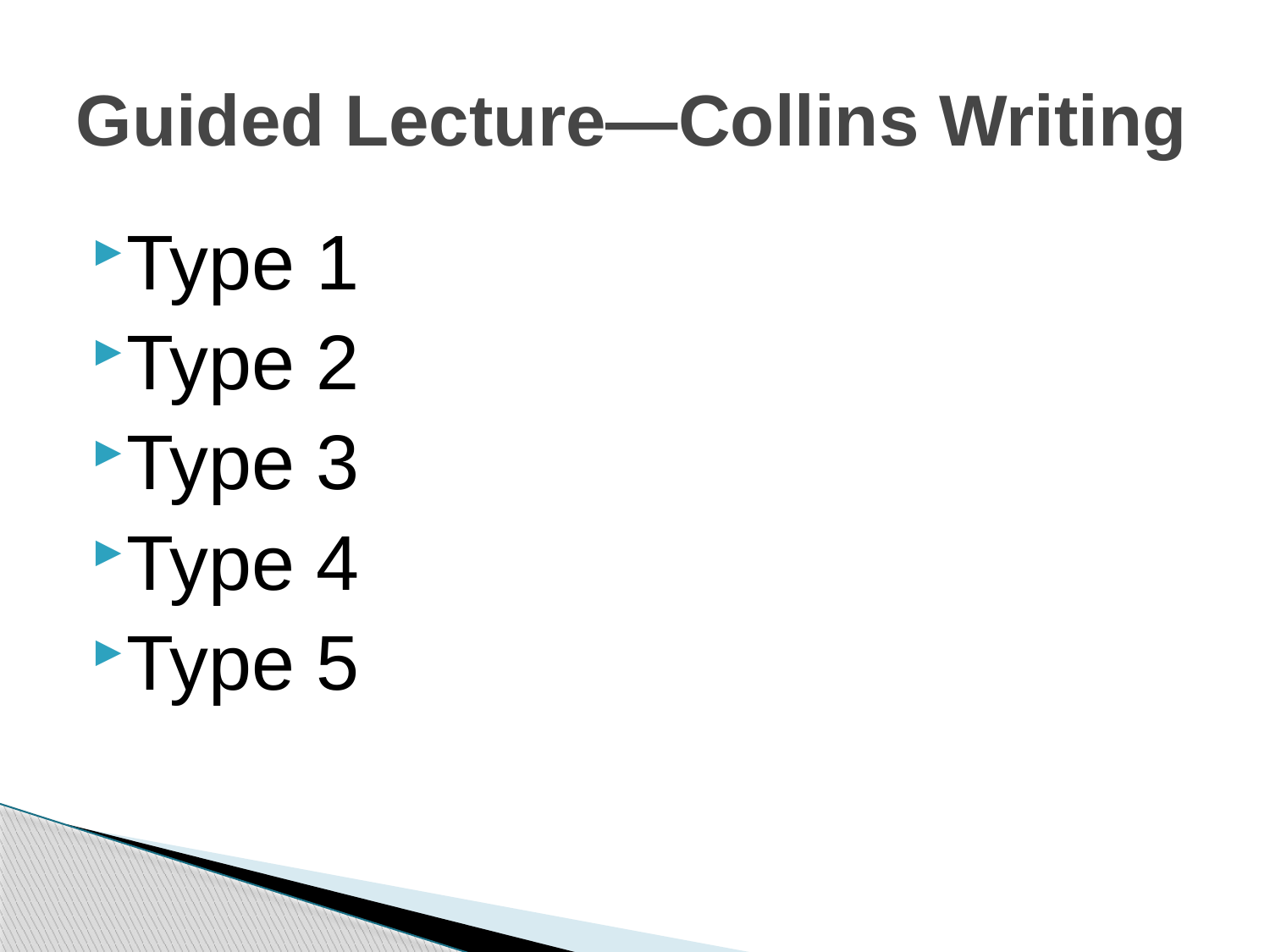

# Guided Lecture—Collins Writing
Type 1
Type 2
Type 3
Type 4
Type 5